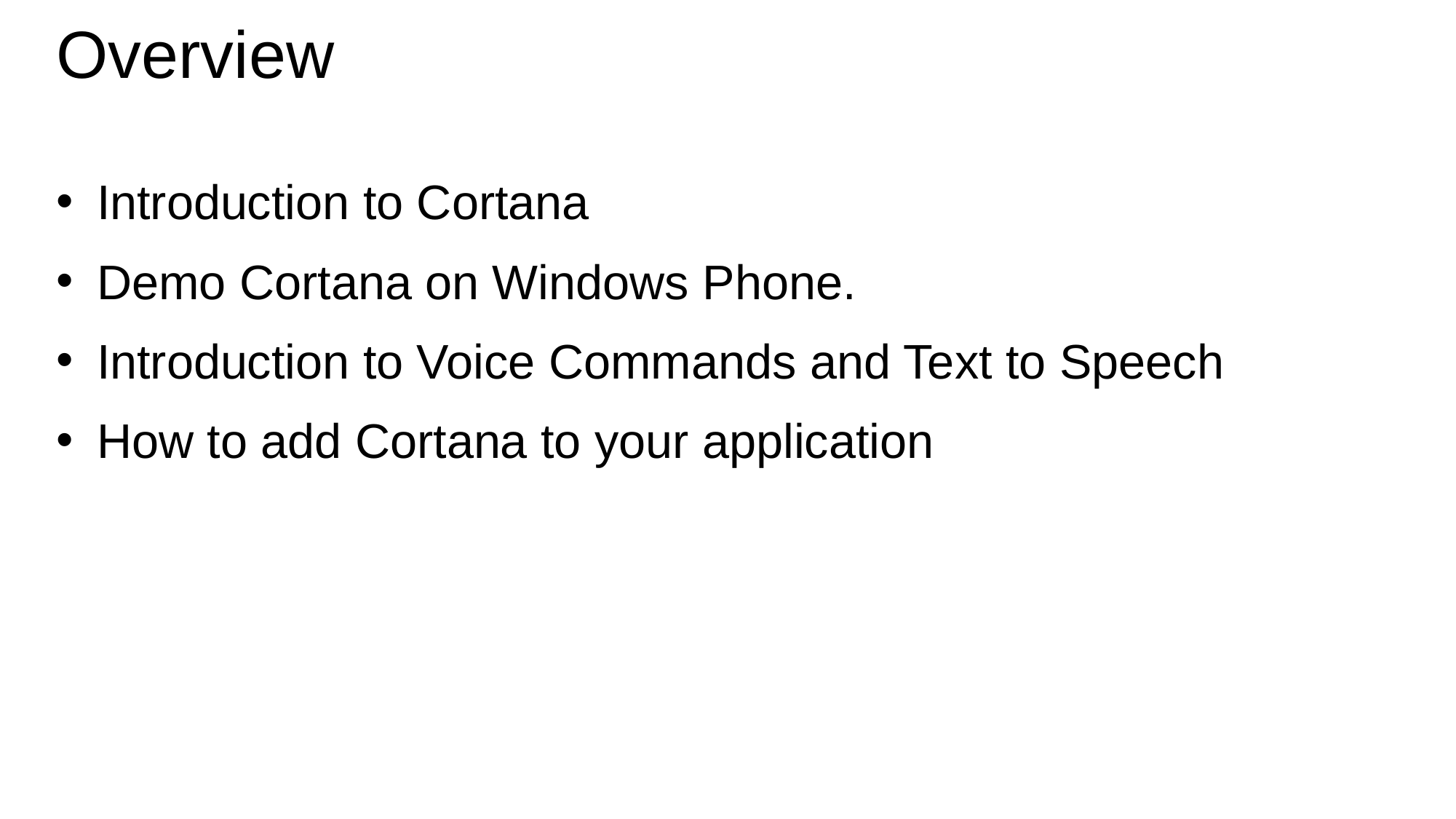

# Overview
Introduction to Cortana
Demo Cortana on Windows Phone.
Introduction to Voice Commands and Text to Speech
How to add Cortana to your application